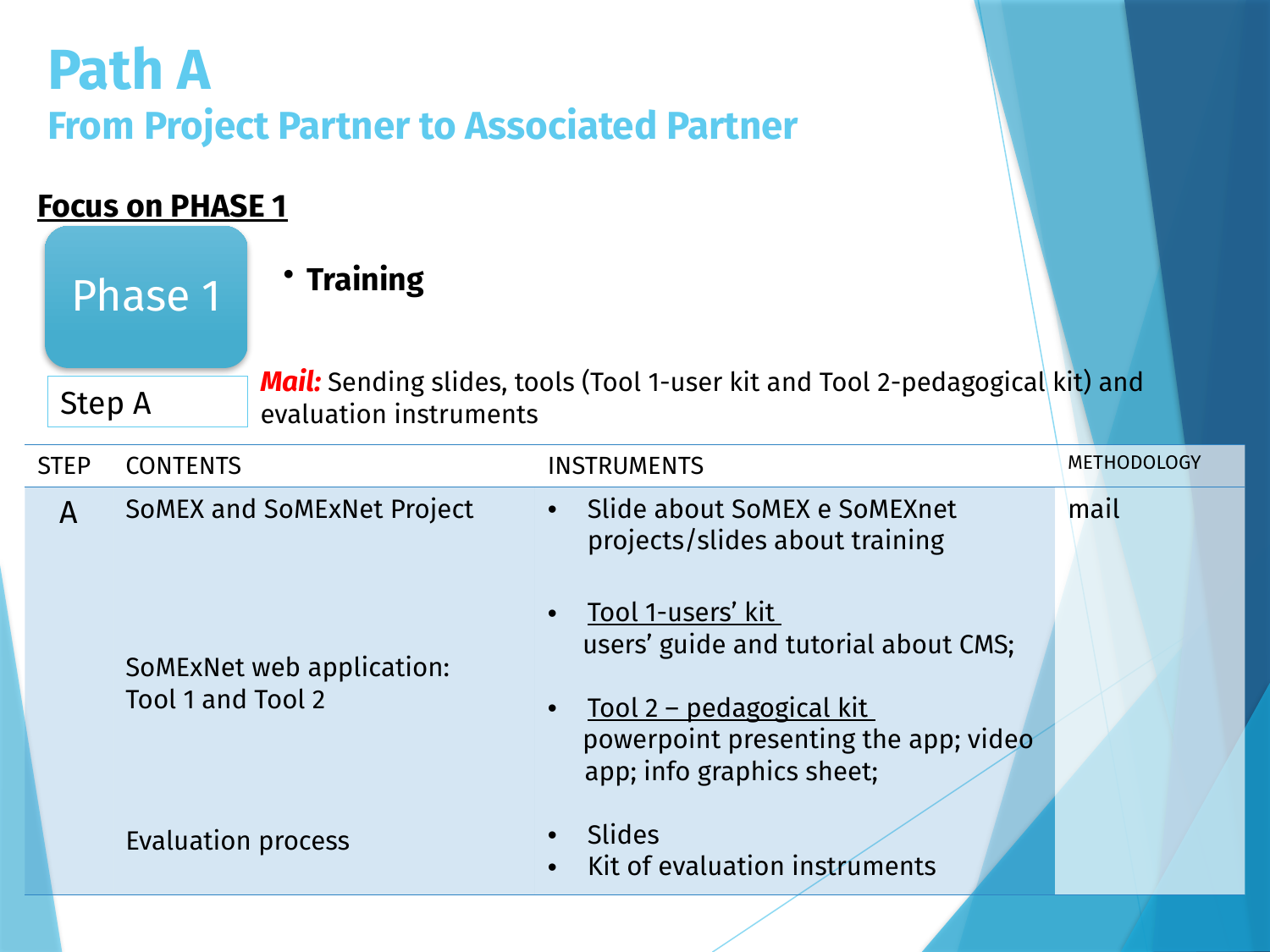

# Path A From Project Partner to Associated Partner
Focus on PHASE 1

Phase 1

Training
Mail: Sending slides, tools (Tool 1-user kit and Tool 2-pedagogical kit) and evaluation instruments
Step A
| STEP | CONTENTS | INSTRUMENTS | METHODOLOGY |
| --- | --- | --- | --- |
| A | SoMEX and SoMExNet Project SoMExNet web application: Tool 1 and Tool 2 Evaluation process | Slide about SoMEX e SoMEXnet projects/slides about training Tool 1-users’ kit users’ guide and tutorial about CMS; Tool 2 – pedagogical kit powerpoint presenting the app; video app; info graphics sheet; Slides Kit of evaluation instruments | mail |